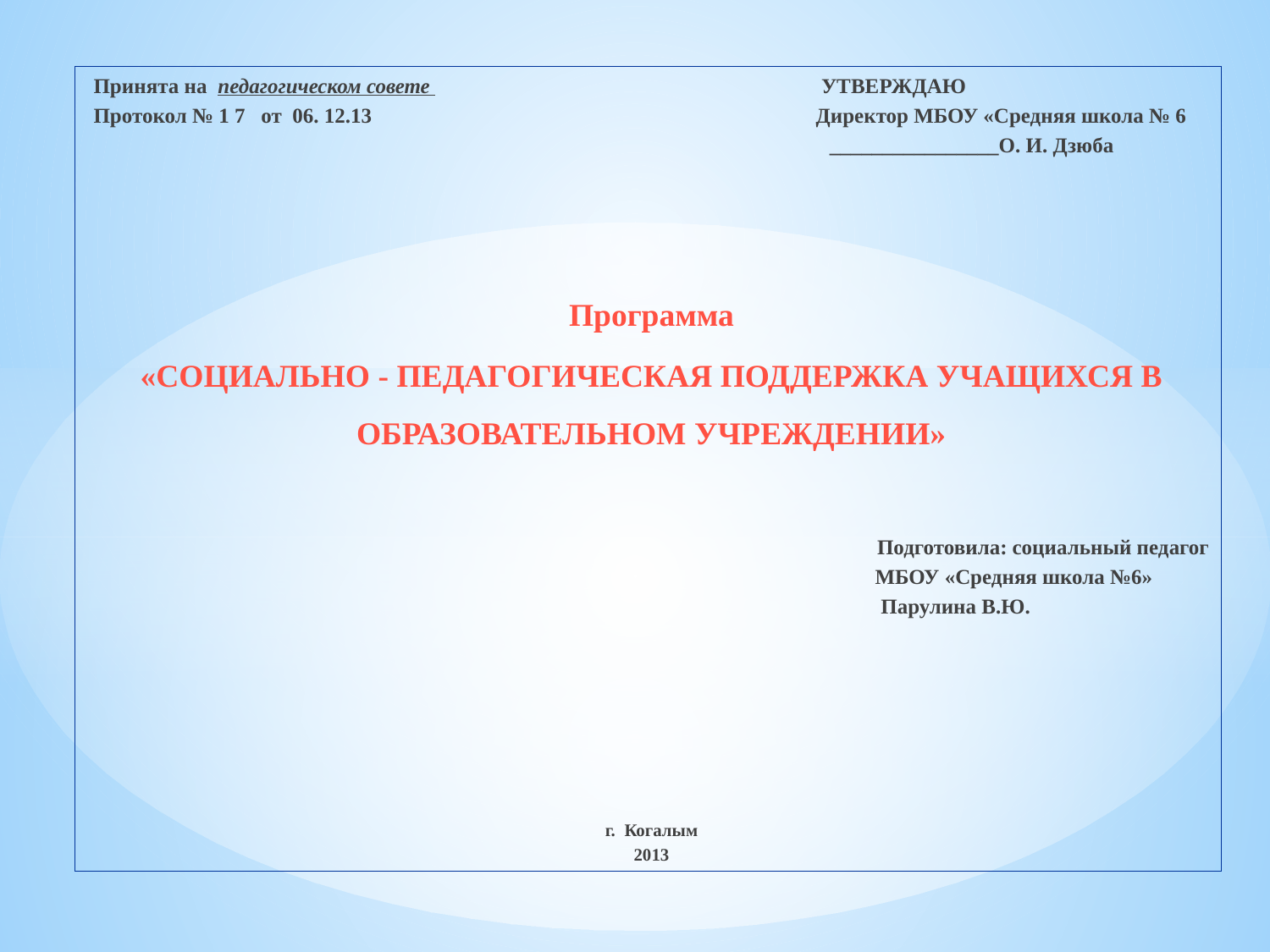

Принята на  педагогическом совете                                                                          УТВЕРЖДАЮ
Протокол № 1 7   от  06. 12.13                                                                                    Директор МБОУ «Средняя школа № 6
                                                                                                                         ________________О. И. Дзюба

Программа
«СОЦИАЛЬНО - ПЕДАГОГИЧЕСКАЯ ПОДДЕРЖКА УЧАЩИХСЯ В ОБРАЗОВАТЕЛЬНОМ УЧРЕЖДЕНИИ»

                                           Подготовила: социальный педагог
                                                                                                                                         МБОУ «Средняя школа №6»
                                                                                                                   Парулина В.Ю.

 г.  Когалым
2013